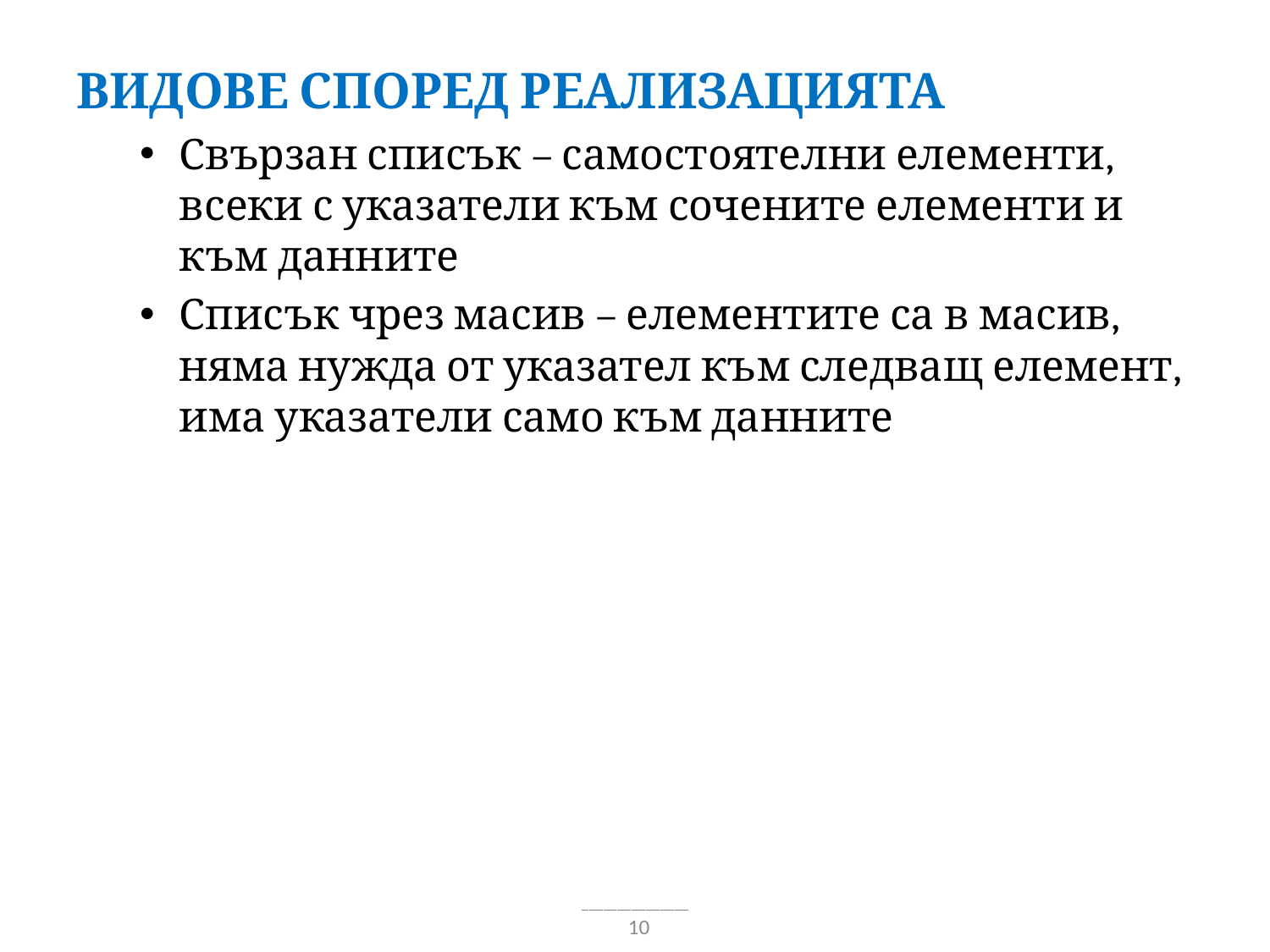

Видове според реализацията
Свързан списък – самостоятелни елементи, всеки с указатели към сочените елементи и към данните
Списък чрез масив – елементите са в масив, няма нужда от указател към следващ елемент, има указатели само към данните
10